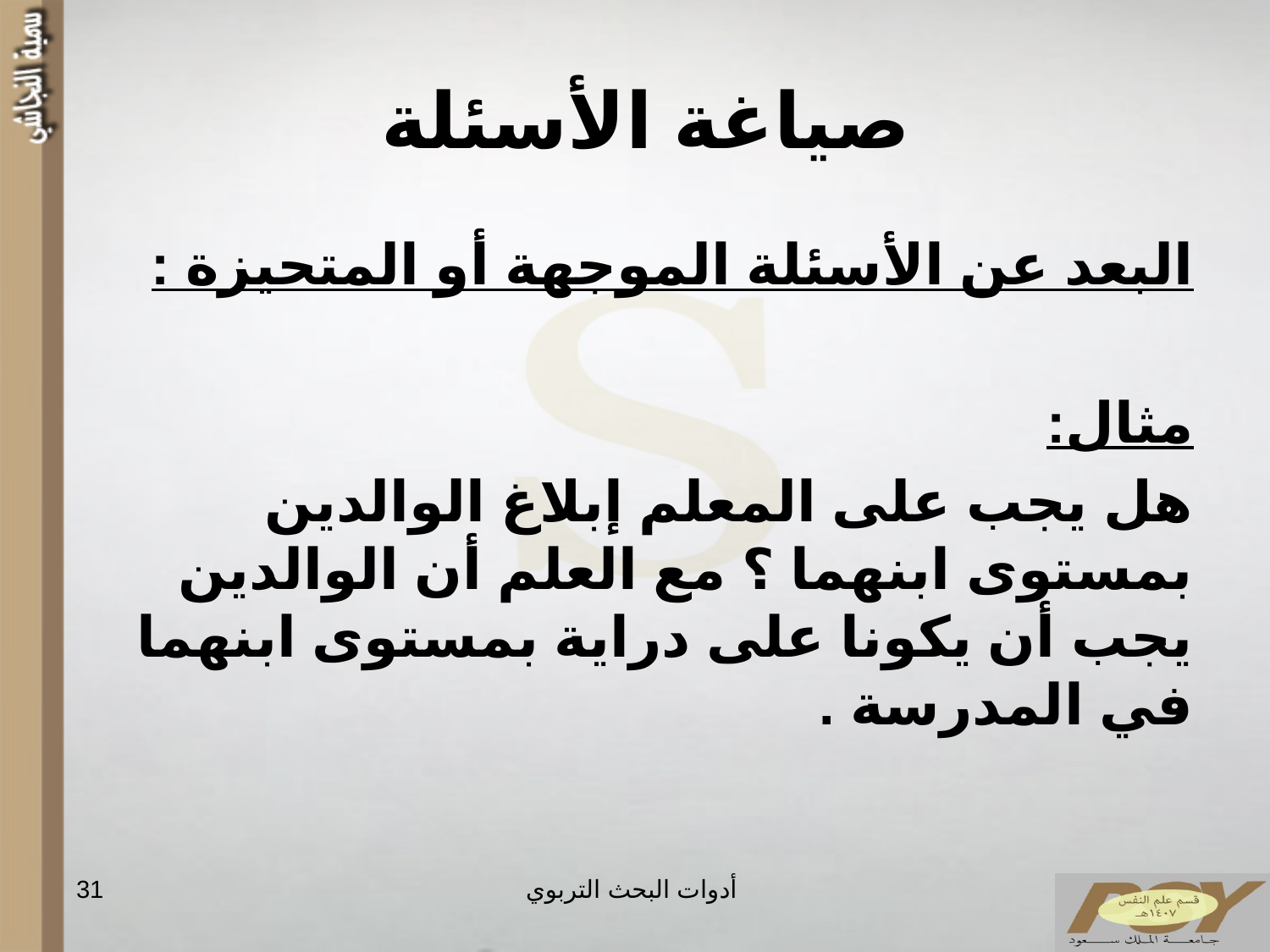

# صياغة الأسئلة
البعد عن الأسئلة الموجهة أو المتحيزة :

مثال:
هل يجب على المعلم إبلاغ الوالدين بمستوى ابنهما ؟ مع العلم أن الوالدين يجب أن يكونا على دراية بمستوى ابنهما في المدرسة .
31
أدوات البحث التربوي